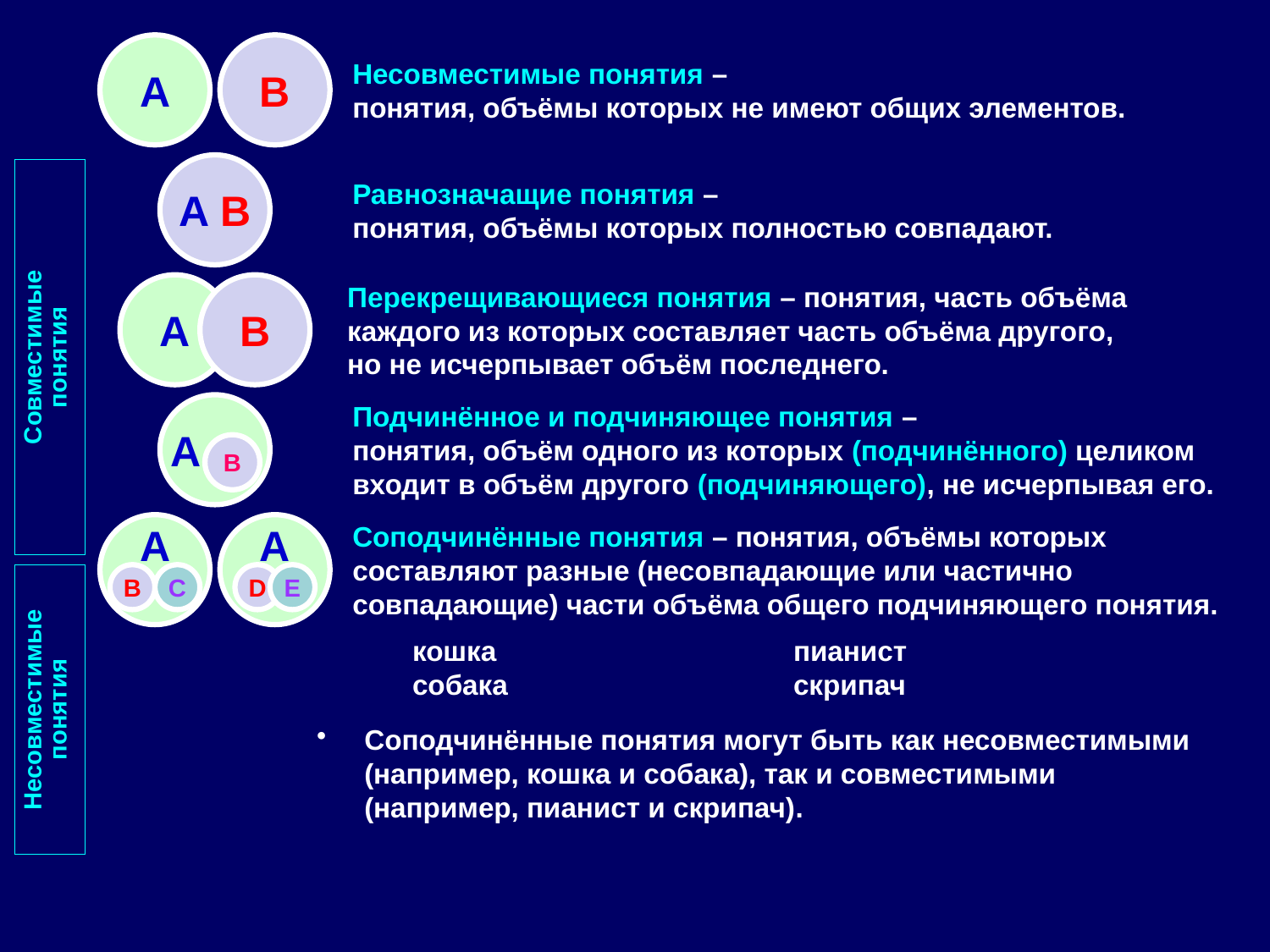

A
B
Несовместимые понятия –
понятия, объёмы которых не имеют общих элементов.
A B
Равнозначащие понятия –
понятия, объёмы которых полностью совпадают.
Совместимые
понятия
A
B
Перекрещивающиеся понятия – понятия, часть объёма каждого из которых составляет часть объёма другого, но не исчерпывает объём последнего.
A
Подчинённое и подчиняющее понятия –
понятия, объём одного из которых (подчинённого) целиком
входит в объём другого (подчиняющего), не исчерпывая его.
B

A

A

Соподчинённые понятия – понятия, объёмы которых
составляют разные (несовпадающие или частично
совпадающие) части объёма общего подчиняющего понятия.
Несовместимые
понятия
B
C
D
E
кошка			пианист
собака			скрипач
Соподчинённые понятия могут быть как несовместимыми (например, кошка и собака), так и совместимыми
(например, пианист и скрипач).